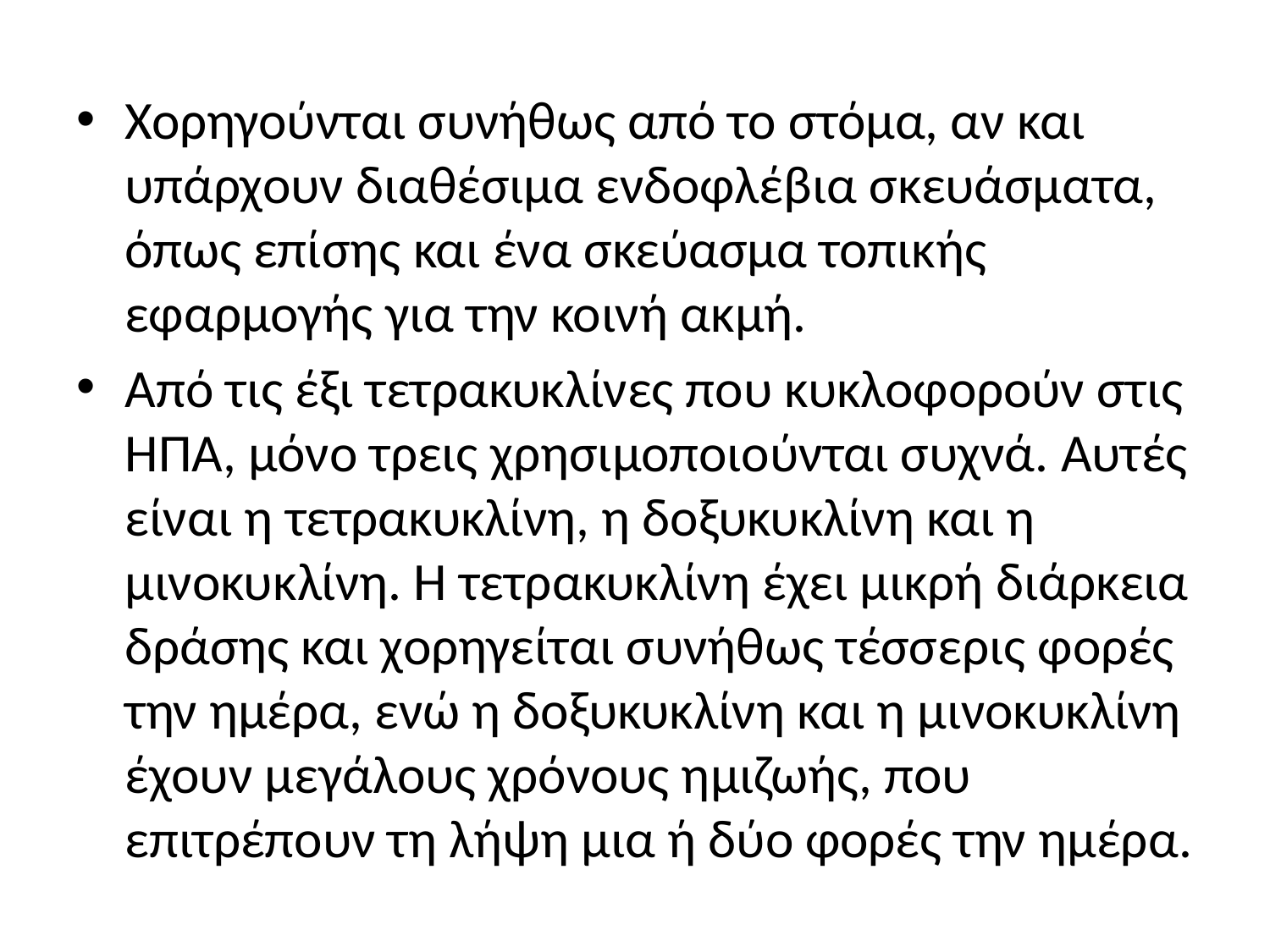

Χορηγούνται συνήθως από το στόμα, αν και υπάρχουν διαθέσιμα ενδοφλέβια σκευάσματα, όπως επίσης και ένα σκεύασμα τοπικής εφαρμογής για την κοινή ακμή.
Από τις έξι τετρακυκλίνες που κυκλοφορούν στις ΗΠΑ, μόνο τρεις χρησιμοποιούνται συχνά. Αυτές είναι η τετρακυκλίνη, η δοξυκυκλίνη και η μινοκυκλίνη. Η τετρακυκλίνη έχει μικρή διάρκεια δράσης και χορηγείται συνήθως τέσσερις φορές την ημέρα, ενώ η δοξυκυκλίνη και η μινοκυκλίνη έχουν μεγάλους χρόνους ημιζωής, που επιτρέπουν τη λήψη μια ή δύο φορές την ημέρα.